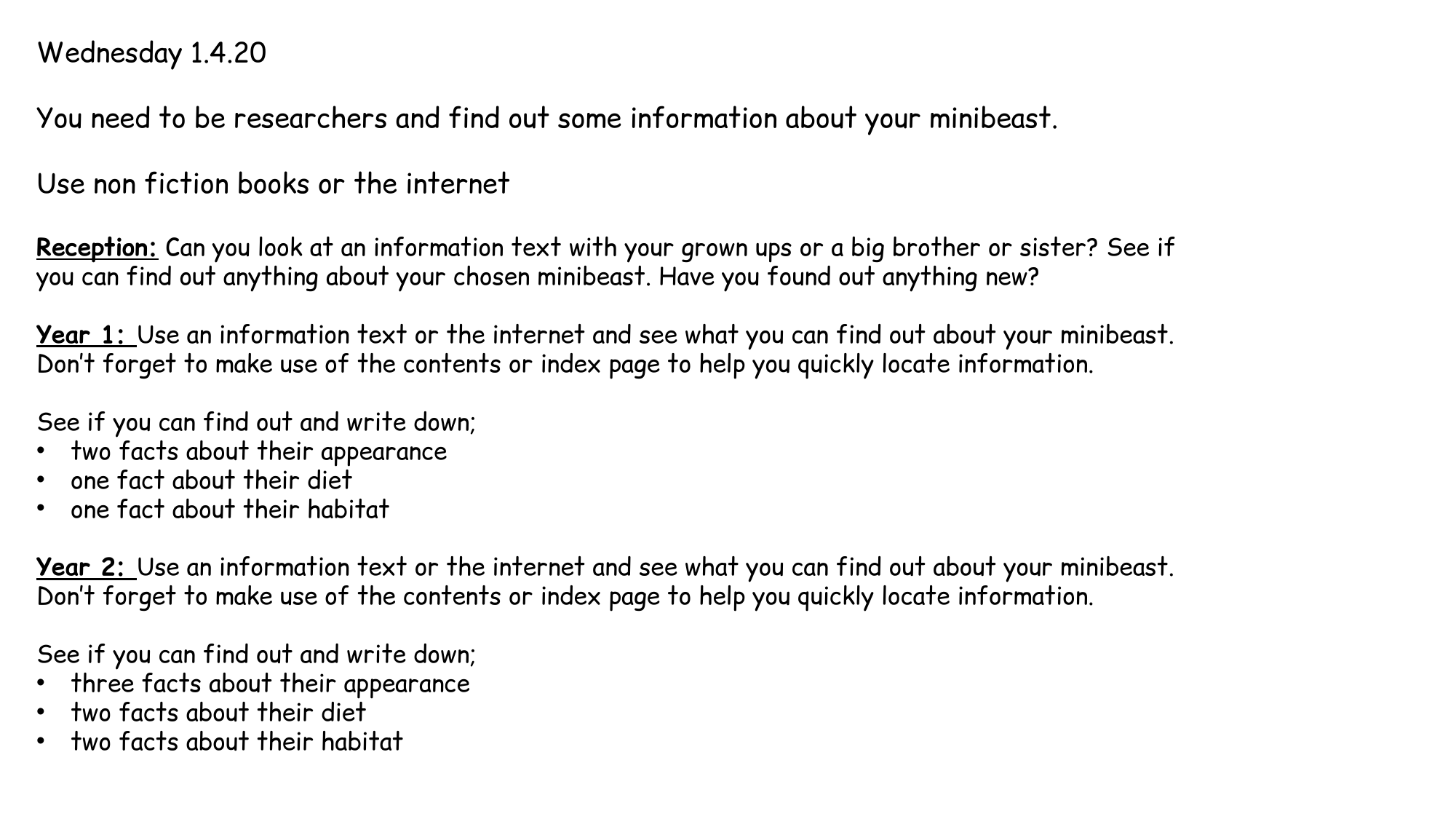

Wednesday 1.4.20

You need to be researchers and find out some information about your minibeast.

Use non fiction books or the internet

Reception: Can you look at an information text with your grown ups or a big brother or sister? See if
you can find out anything about your chosen minibeast. Have you found out anything new?

Year 1: Use an information text or the internet and see what you can find out about your minibeast.
Don’t forget to make use of the contents or index page to help you quickly locate information.

See if you can find out and write down;
two facts about their appearance
one fact about their diet
one fact about their habitat

Year 2: Use an information text or the internet and see what you can find out about your minibeast.
Don’t forget to make use of the contents or index page to help you quickly locate information.

See if you can find out and write down;
three facts about their appearance
two facts about their diet
two facts about their habitat